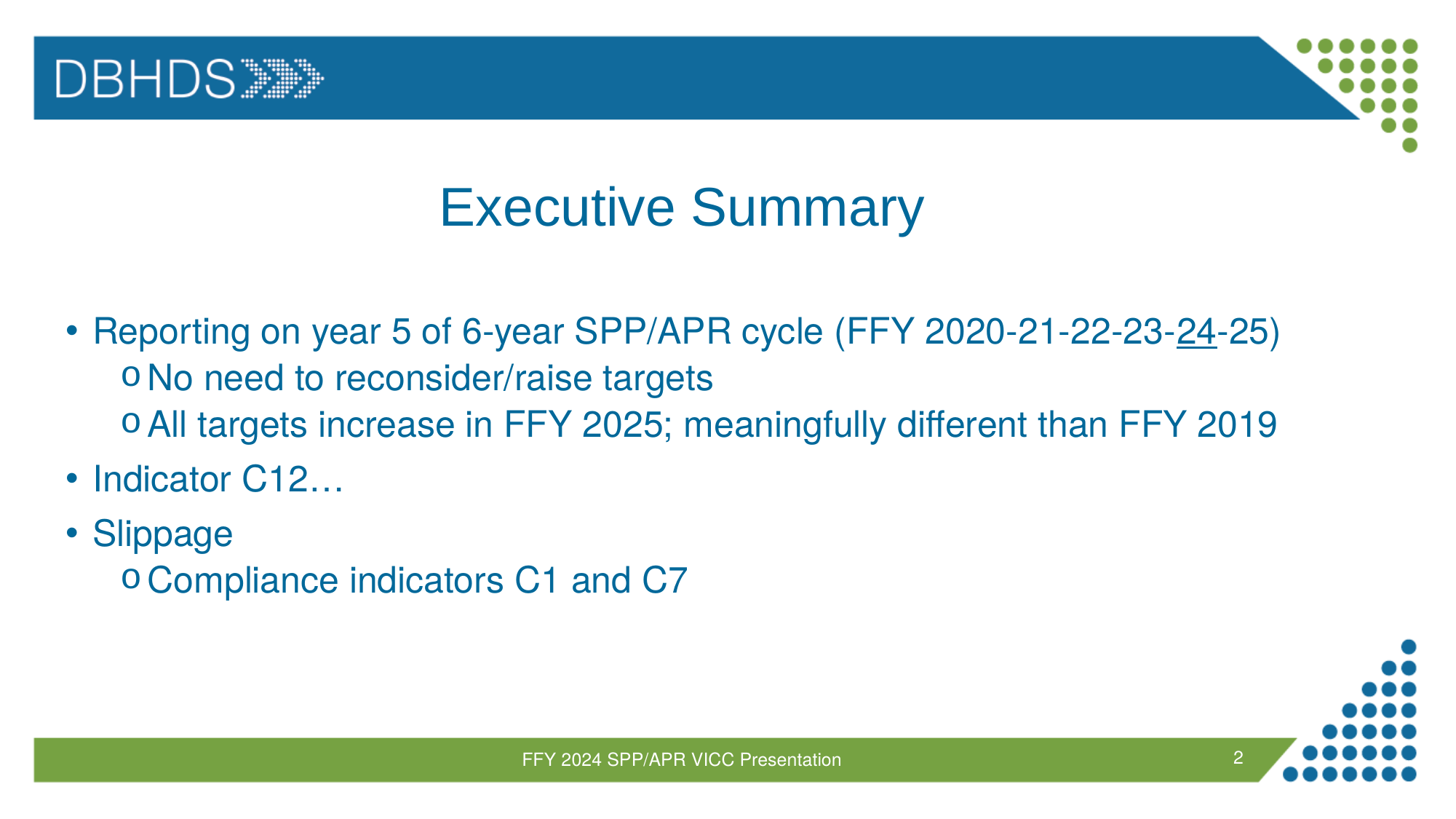

# Executive Summary
December 10, 2025
Reporting on year 5 of 6-year SPP/APR cycle (FFY 2020-21-22-23-24-25)
No need to reconsider/raise targets
All targets increase in FFY 2025; meaningfully different than FFY 2019
Indicator C12…
Slippage
Compliance indicators C1 and C7

FFY 2024 SPP/APR VICC Presentation
2